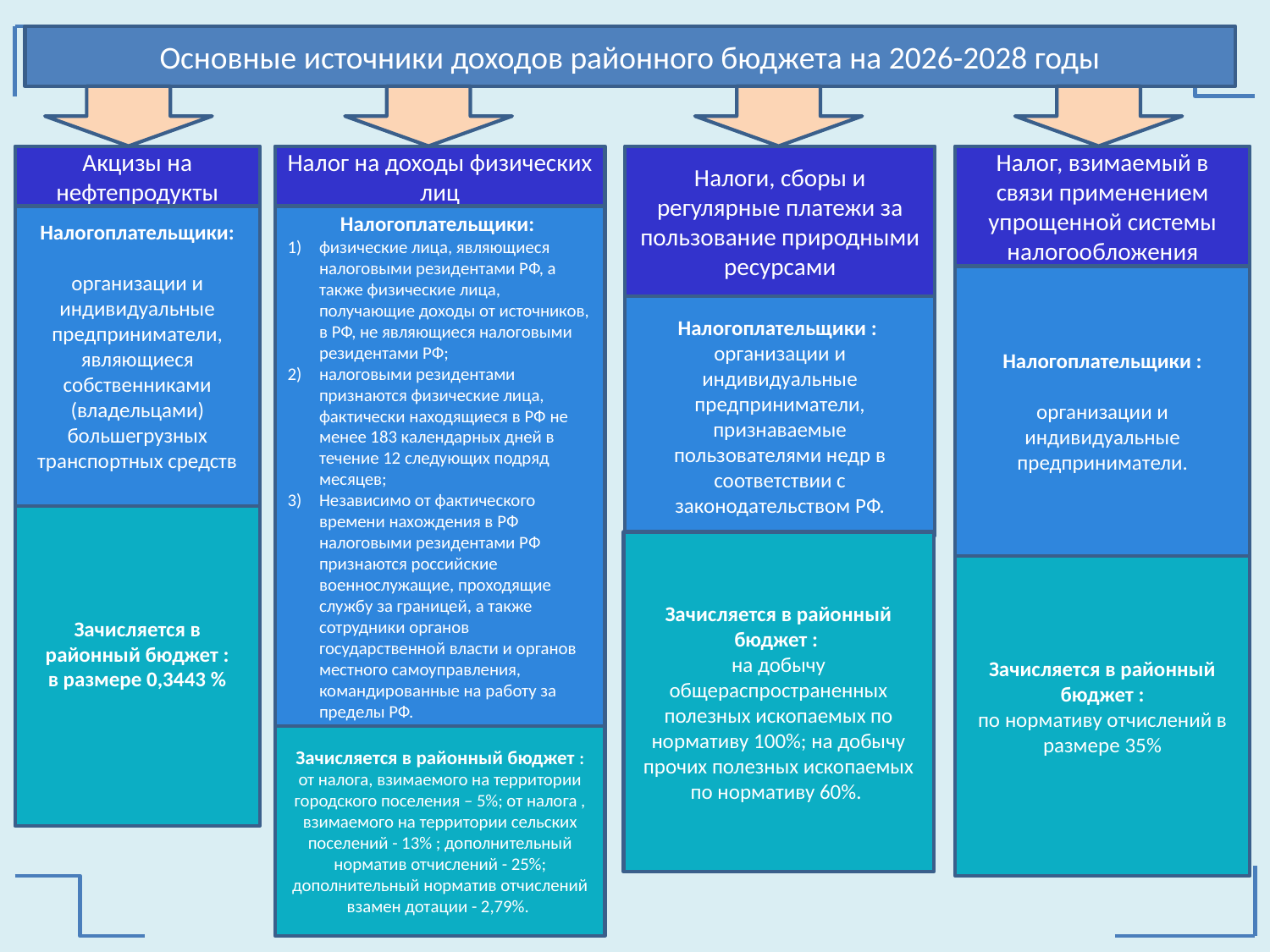

Основные источники доходов районного бюджета на 2026-2028 годы

Акцизы на нефтепродукты
Налог на доходы физических лиц
Налоги, сборы и регулярные платежи за пользование природными ресурсами
Налог, взимаемый в связи применением упрощенной системы налогообложения
Налогоплательщики:

организации и индивидуальные предприниматели, являющиеся собственниками (владельцами) большегрузных транспортных средств

Налогоплательщики:
физические лица, являющиеся налоговыми резидентами РФ, а также физические лица, получающие доходы от источников, в РФ, не являющиеся налоговыми резидентами РФ;
налоговыми резидентами признаются физические лица, фактически находящиеся в РФ не менее 183 календарных дней в течение 12 следующих подряд месяцев;
Независимо от фактического времени нахождения в РФ налоговыми резидентами РФ признаются российские военнослужащие, проходящие службу за границей, а также сотрудники органов государственной власти и органов местного самоуправления, командированные на работу за пределы РФ.
Налогоплательщики :

организации и индивидуальные предприниматели.
Налогоплательщики :
организации и индивидуальные предприниматели, признаваемые пользователями недр в соответствии с законодательством РФ.
Зачисляется в районный бюджет :
в размере 0,3443 %

Зачисляется в районный бюджет :
на добычу общераспространенных полезных ископаемых по нормативу 100%; на добычу прочих полезных ископаемых по нормативу 60%.
Зачисляется в районный бюджет :
по нормативу отчислений в размере 35%
Зачисляется в районный бюджет : от налога, взимаемого на территории городского поселения – 5%; от налога , взимаемого на территории сельских поселений - 13% ; дополнительный норматив отчислений - 25%; дополнительный норматив отчислений взамен дотации - 2,79%.